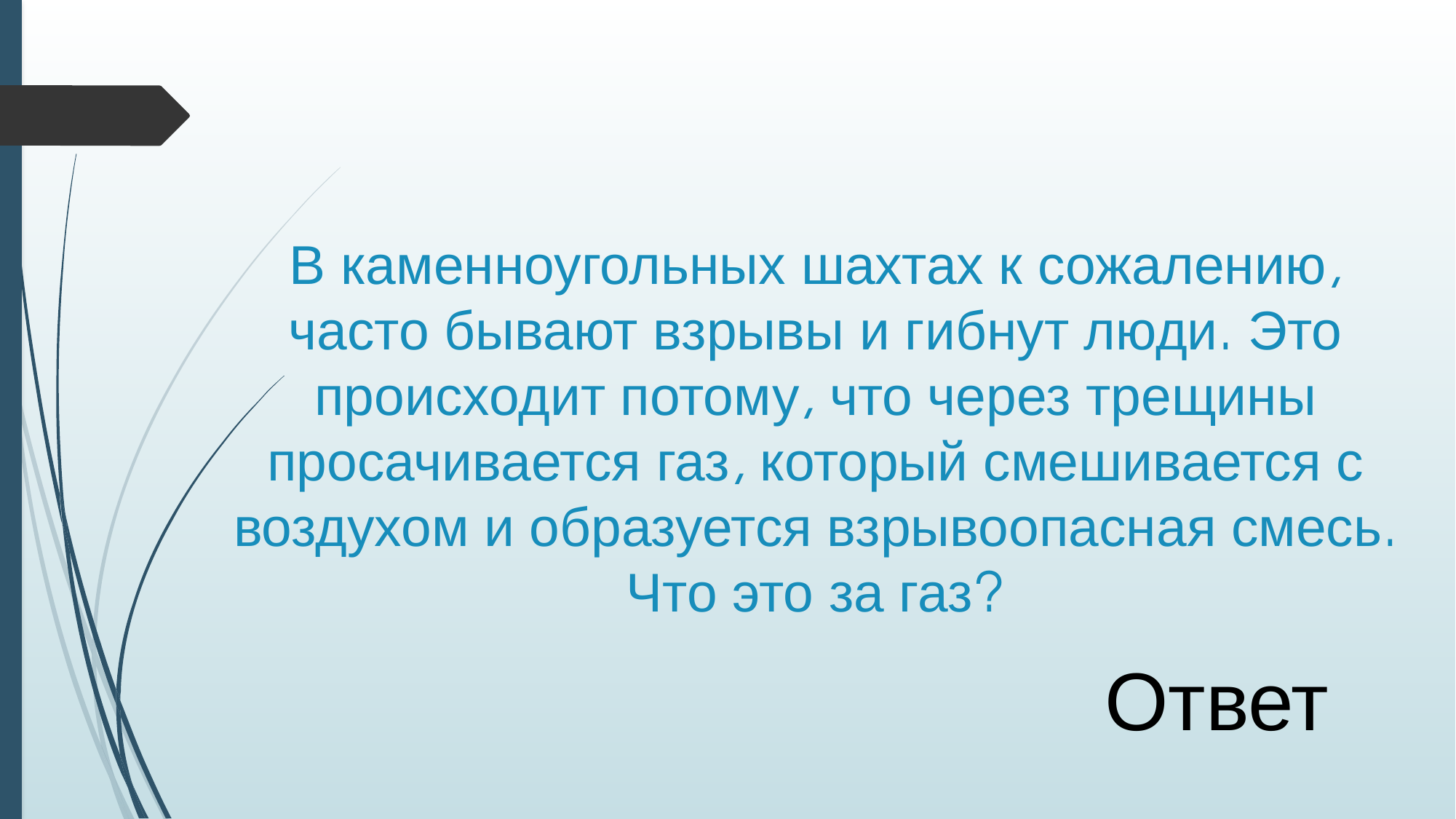

# В каменноугольных шахтах к сожалению, часто бывают взрывы и гибнут люди. Это происходит потому, что через трещины просачивается газ, который смешивается с воздухом и образуется взрывоопасная смесь. Что это за газ?
Ответ